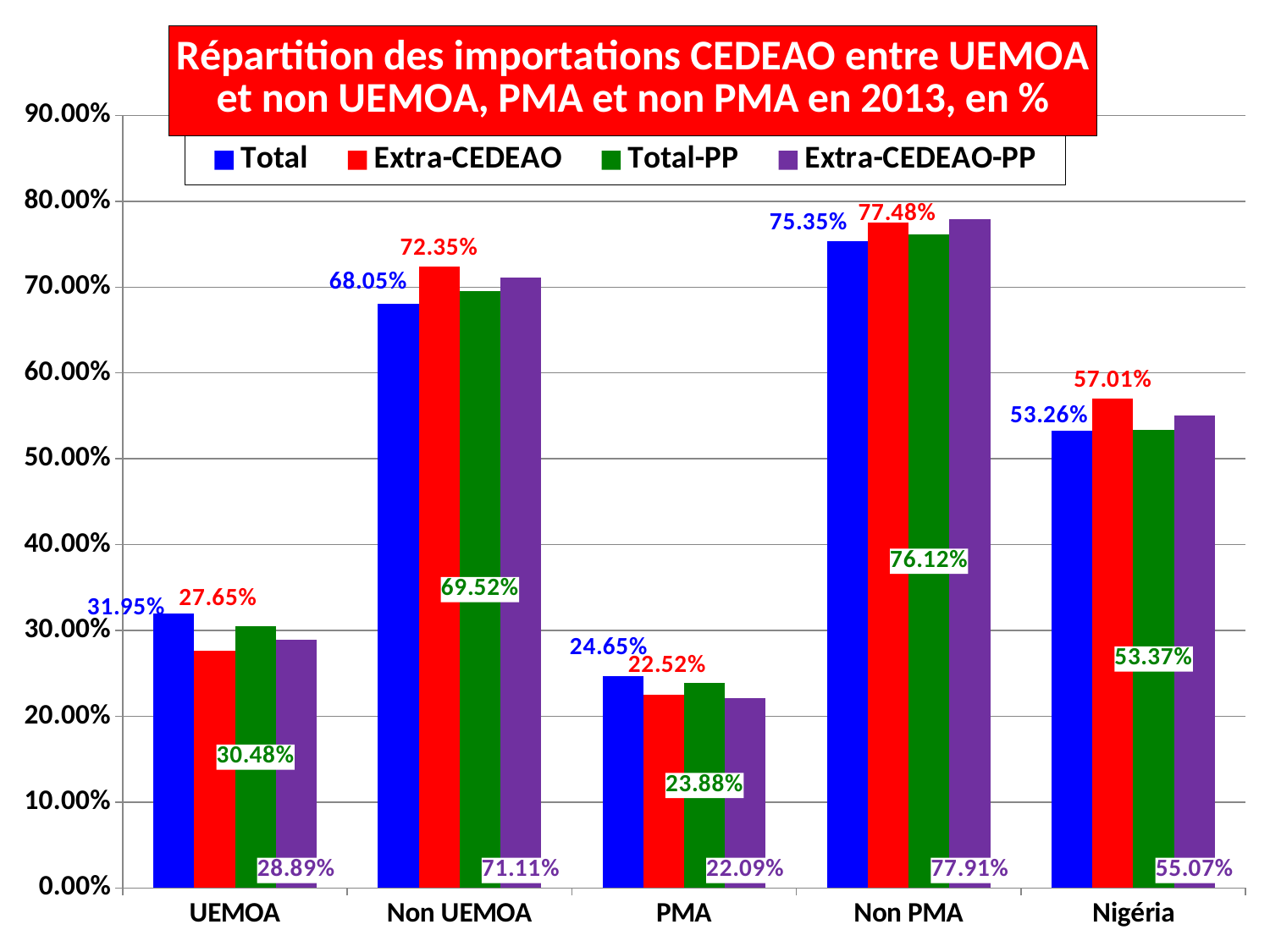

### Chart: Répartition des importations CEDEAO entre UEMOA
et non UEMOA, PMA et non PMA en 2013, en %

| Category | Total | Extra-CEDEAO | Total-PP | Extra-CEDEAO-PP |
|---|---|---|---|---|
| UEMOA | 0.3195 | 0.2765 | 0.3048 | 0.2889 |
| Non UEMOA | 0.6805 | 0.7235 | 0.6952 | 0.7111 |
| PMA | 0.2465 | 0.2252 | 0.2388 | 0.2209 |
| Non PMA | 0.7535 | 0.7748 | 0.7612 | 0.7791 |
| Nigéria | 0.5326 | 0.5701 | 0.5337 | 0.5507 |